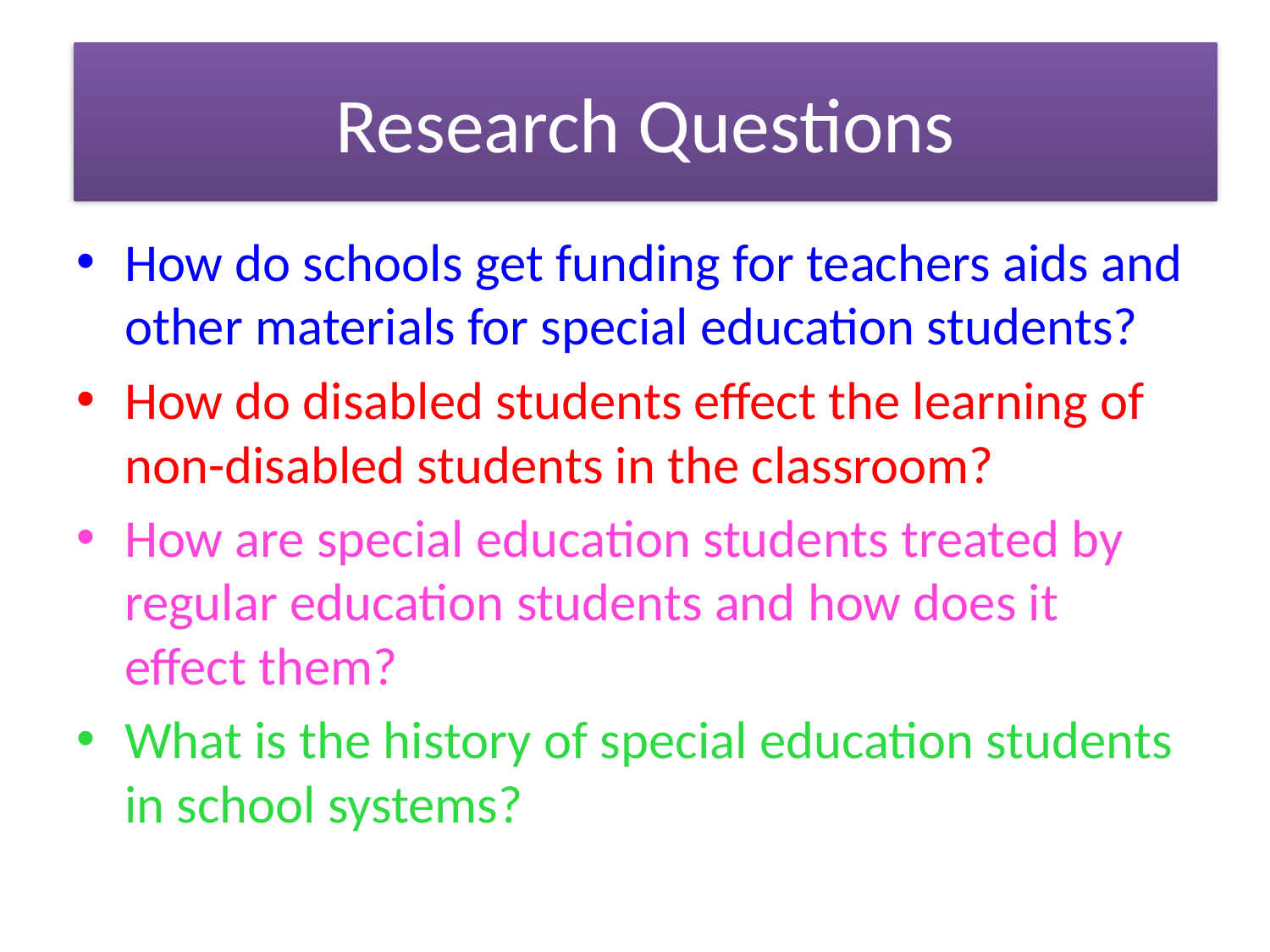

# Research Questions
How do schools get funding for teachers aids and other materials for special education students?
How do disabled students effect the learning of non-disabled students in the classroom?
How are special education students treated by regular education students and how does it effect them?
What is the history of special education students in school systems?